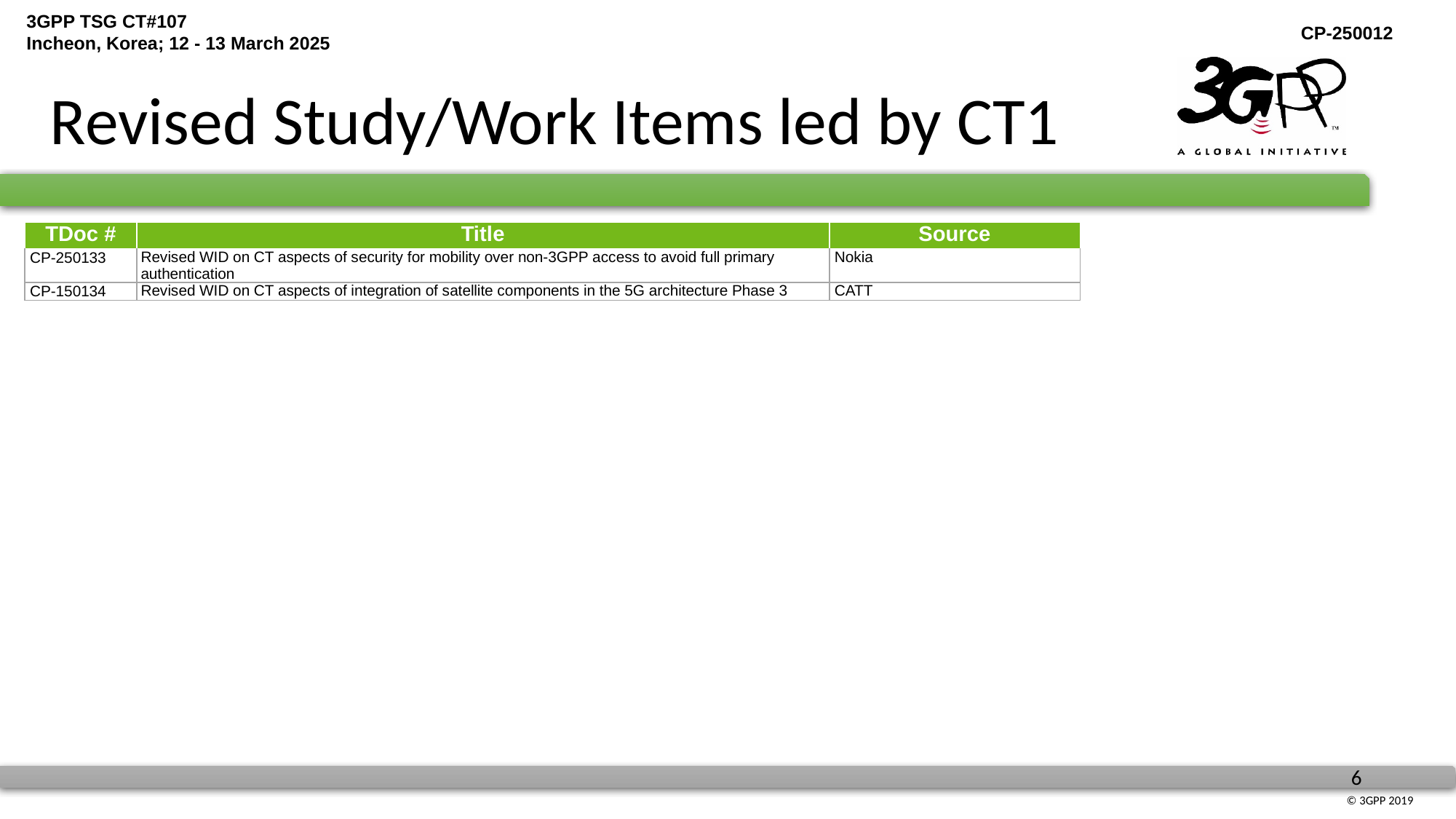

# Revised Study/Work Items led by CT1
| TDoc # | Title | Source |
| --- | --- | --- |
| CP-250133 | Revised WID on CT aspects of security for mobility over non-3GPP access to avoid full primary authentication | Nokia |
| CP-150134 | Revised WID on CT aspects of integration of satellite components in the 5G architecture Phase 3 | CATT |